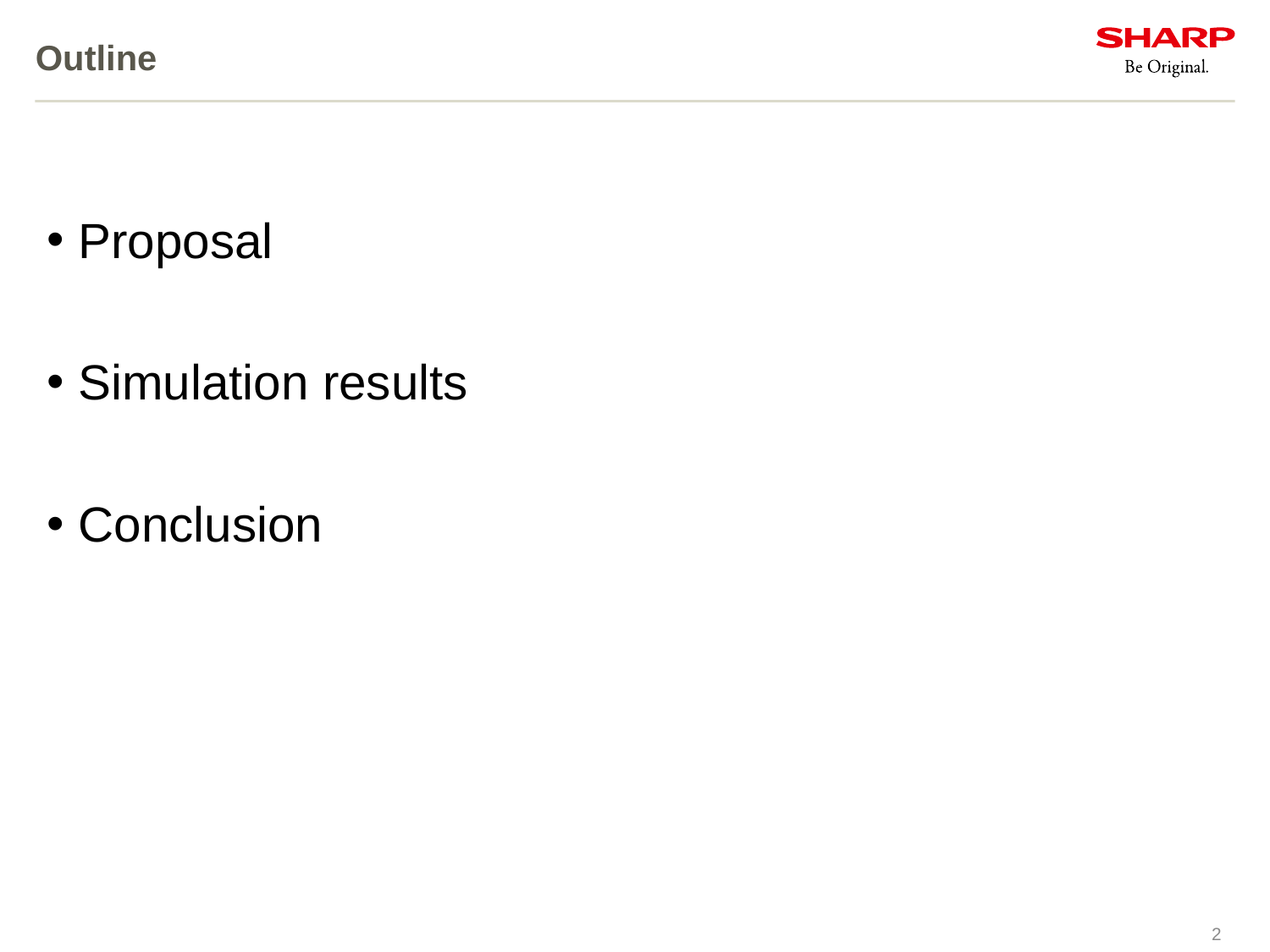

# Outline

Proposal

Simulation results

Conclusion
2